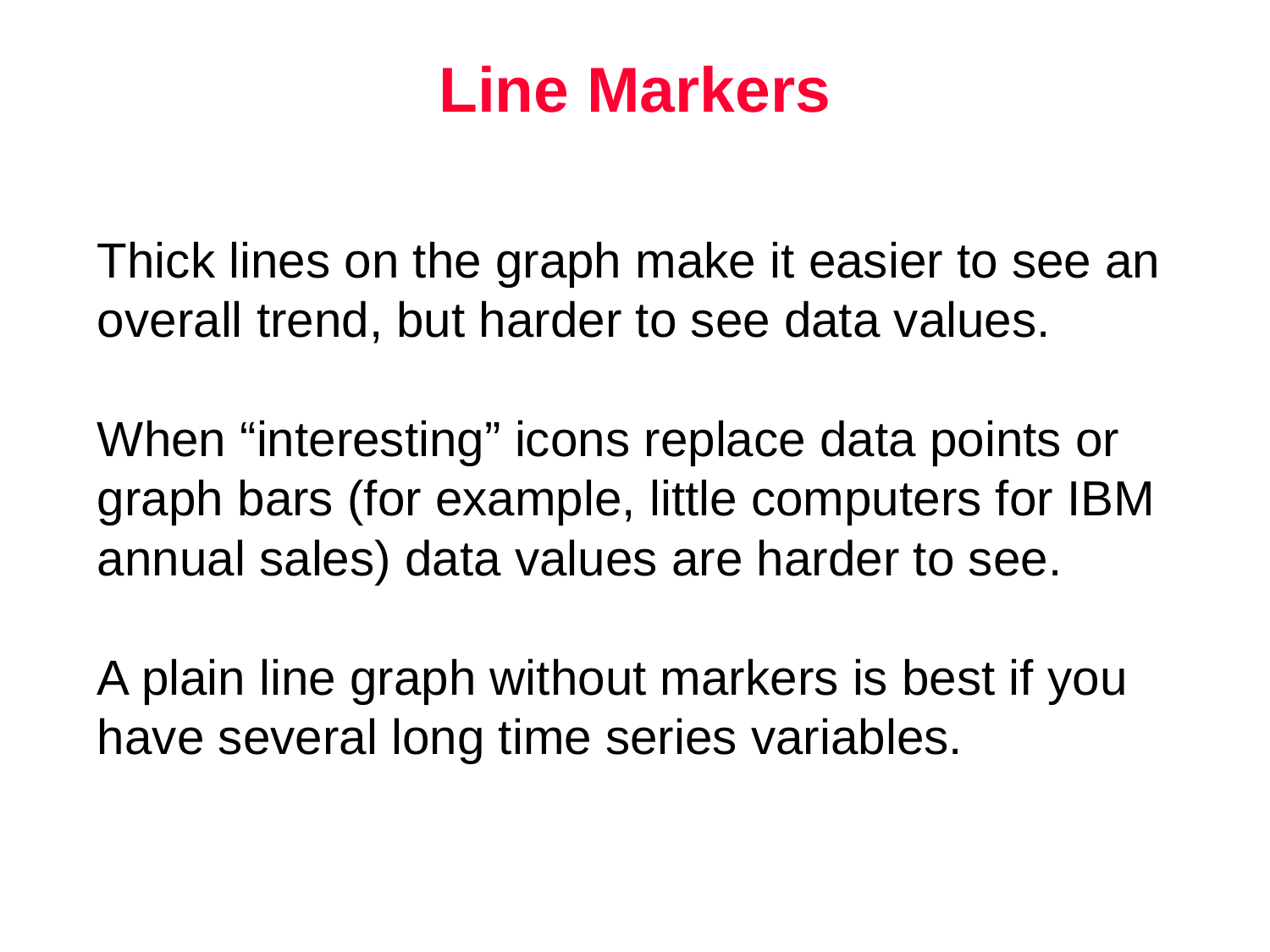

Line Markers
Thick lines on the graph make it easier to see an overall trend, but harder to see data values.

When “interesting” icons replace data points or graph bars (for example, little computers for IBM annual sales) data values are harder to see.

A plain line graph without markers is best if you have several long time series variables.